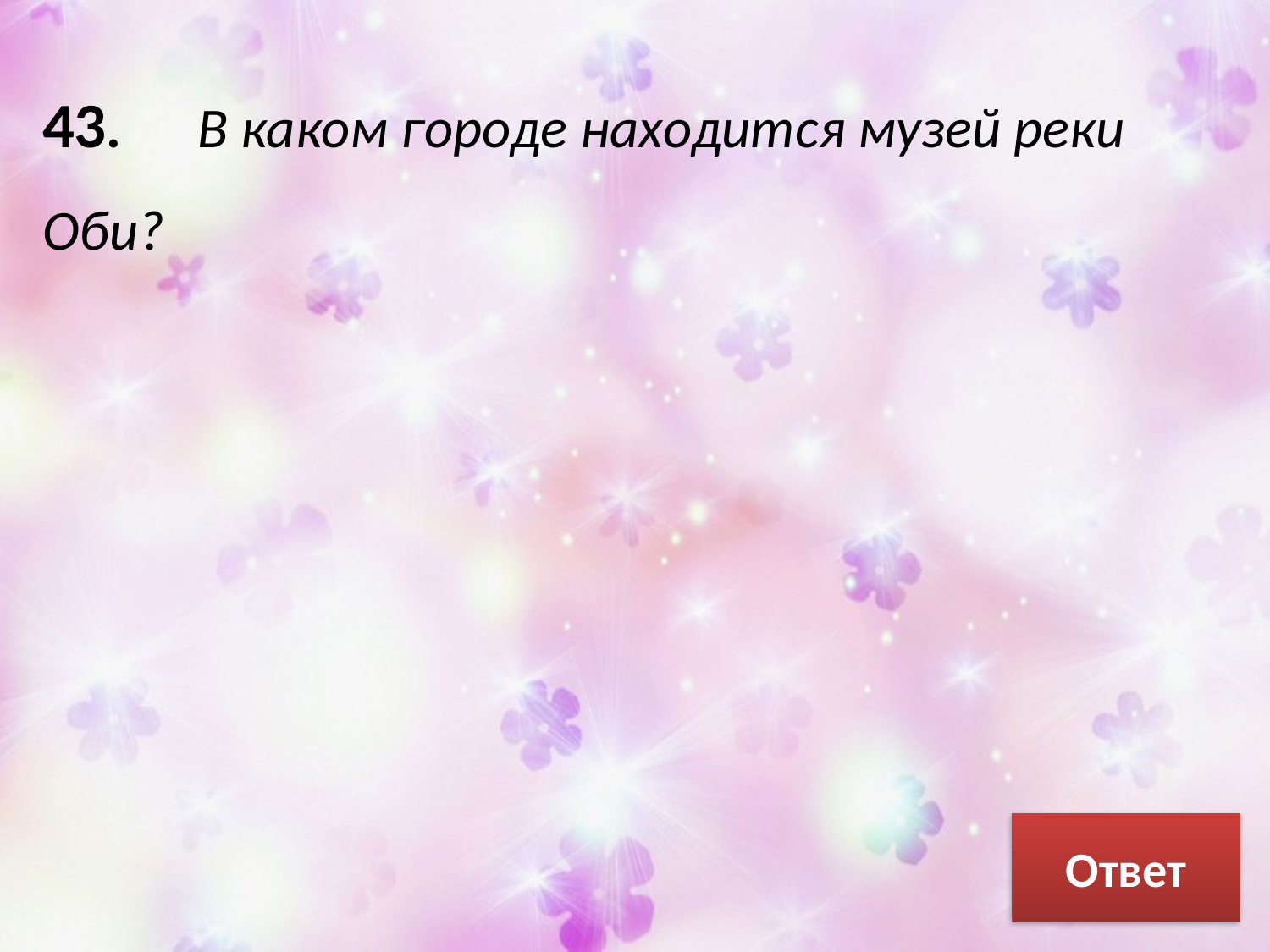

43.      В каком городе находится музей реки Оби?
Ответ